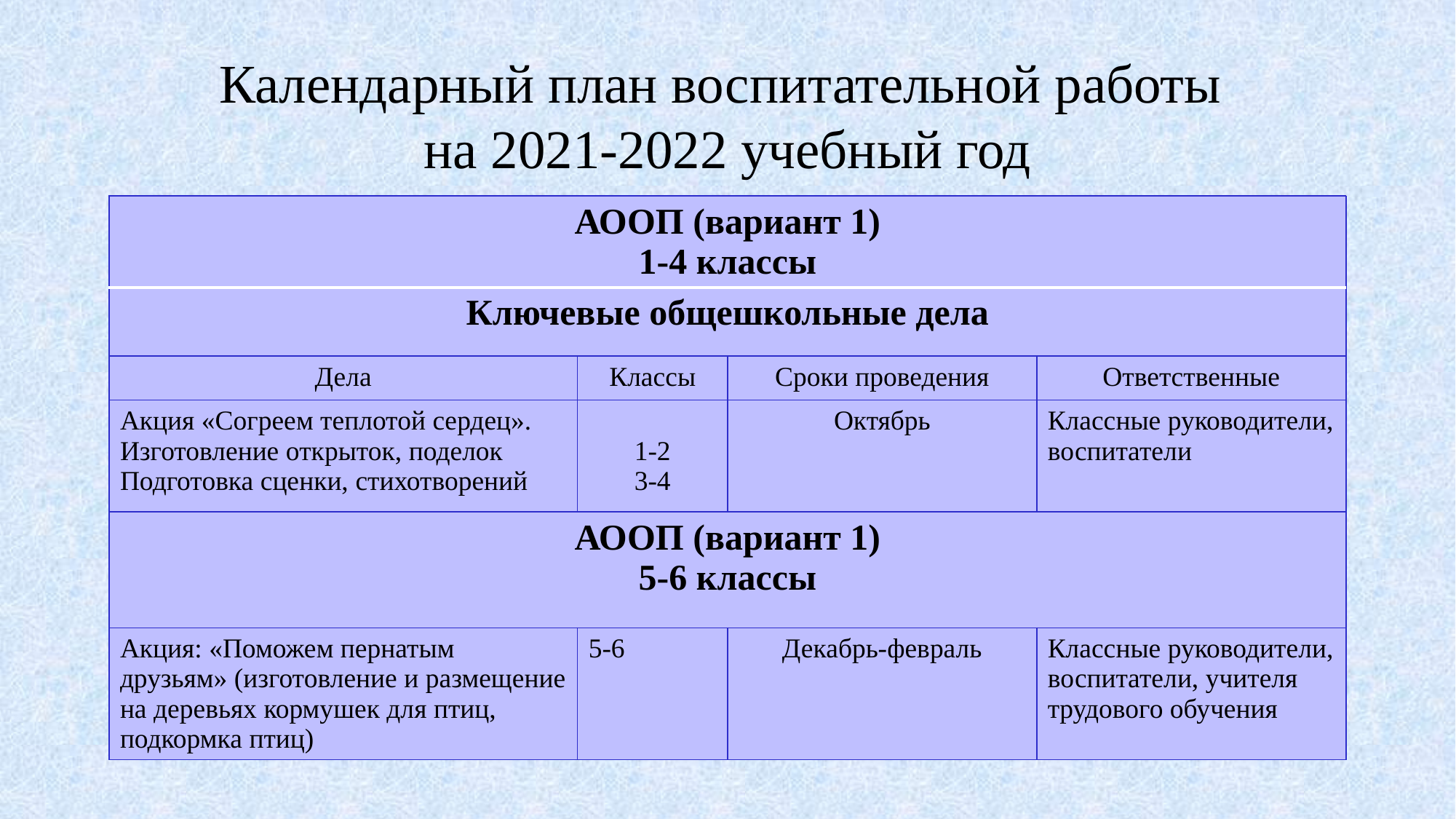

# Календарный план воспитательной работы на 2021-2022 учебный год
| АООП (вариант 1) 1-4 классы |  |  |  |
| --- | --- | --- | --- |
| Ключевые общешкольные дела |  |  |  |
| Дела | Классы | Сроки проведения | Ответственные |
| Акция «Согреем теплотой сердец».  Изготовление открыток, поделок Подготовка сценки, стихотворений | 1-2 3-4 | Октябрь | Классные руководители, воспитатели |
| АООП (вариант 1) 5-6 классы |  |  |  |
| Акция: «Поможем пернатым друзьям» (изготовление и размещение на деревьях кормушек для птиц, подкормка птиц) | 5-6 | Декабрь-февраль | Классные руководители, воспитатели, учителя трудового обучения |